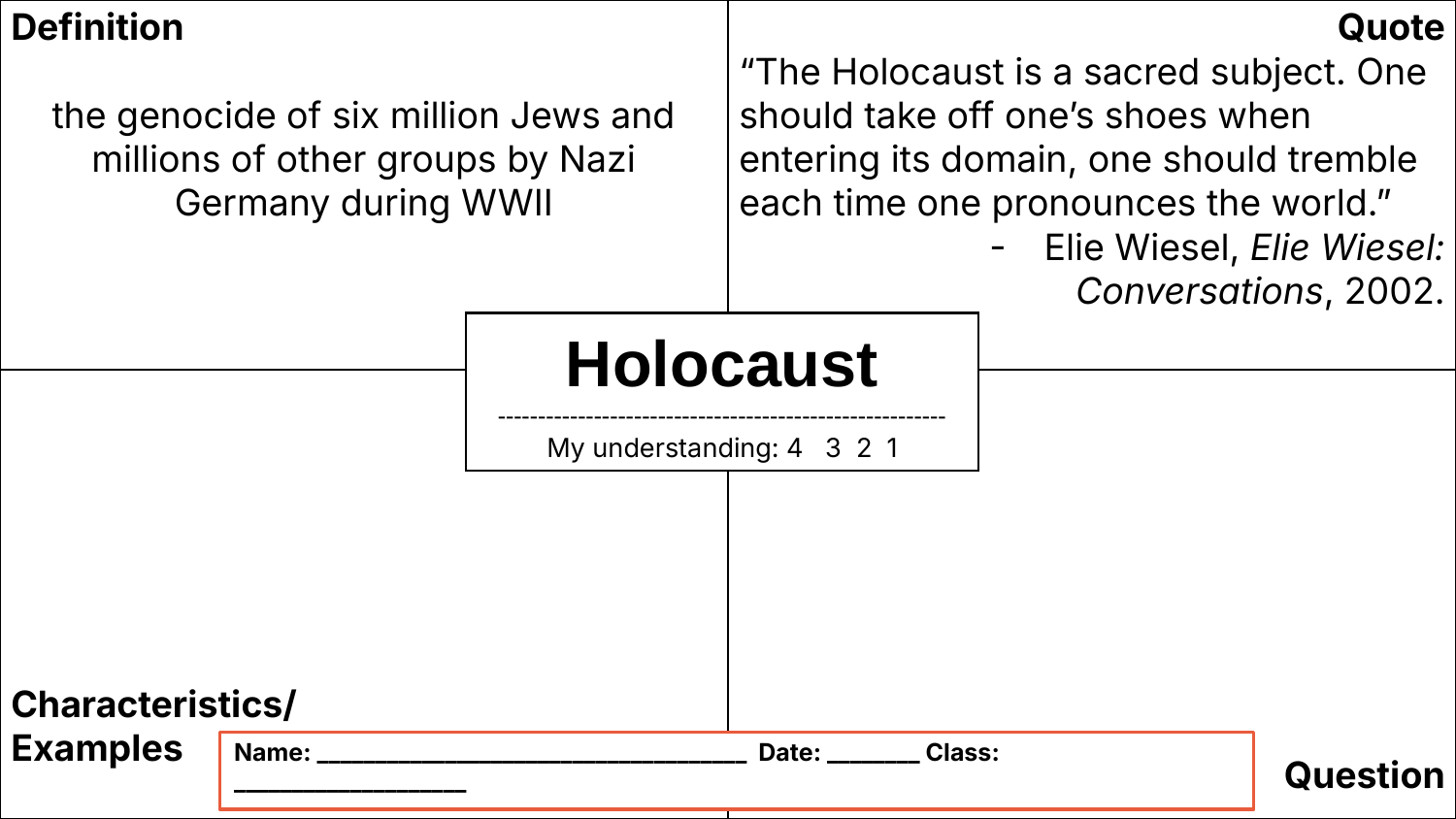

| Definition the genocide of six million Jews and millions of other groups by Nazi Germany during WWII | Quote “The Holocaust is a sacred subject. One should take off one’s shoes when entering its domain, one should tremble each time one pronounces the world.” Elie Wiesel, Elie Wiesel: Conversations, 2002. |
| --- | --- |
| Characteristics/ Examples | Question |
Holocaust
--------------------------------------------------------
My understanding: 4   3  2  1
Name: _____________________________________  Date: ________ Class: ____________________